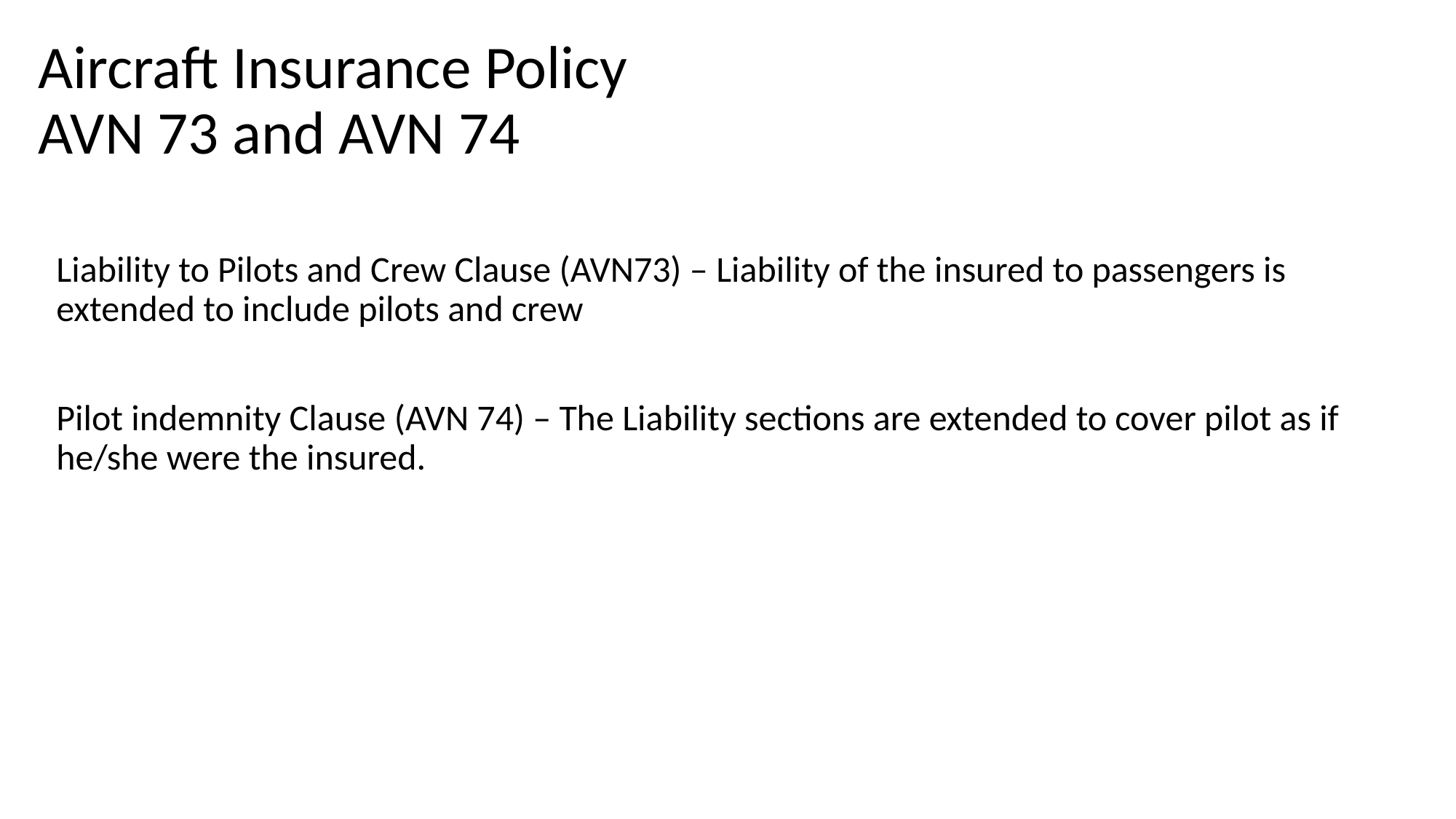

# Aircraft Insurance Policy AVN 73 and AVN 74
Liability to Pilots and Crew Clause (AVN73) – Liability of the insured to passengers is extended to include pilots and crew

Pilot indemnity Clause (AVN 74) – The Liability sections are extended to cover pilot as if he/she were the insured.